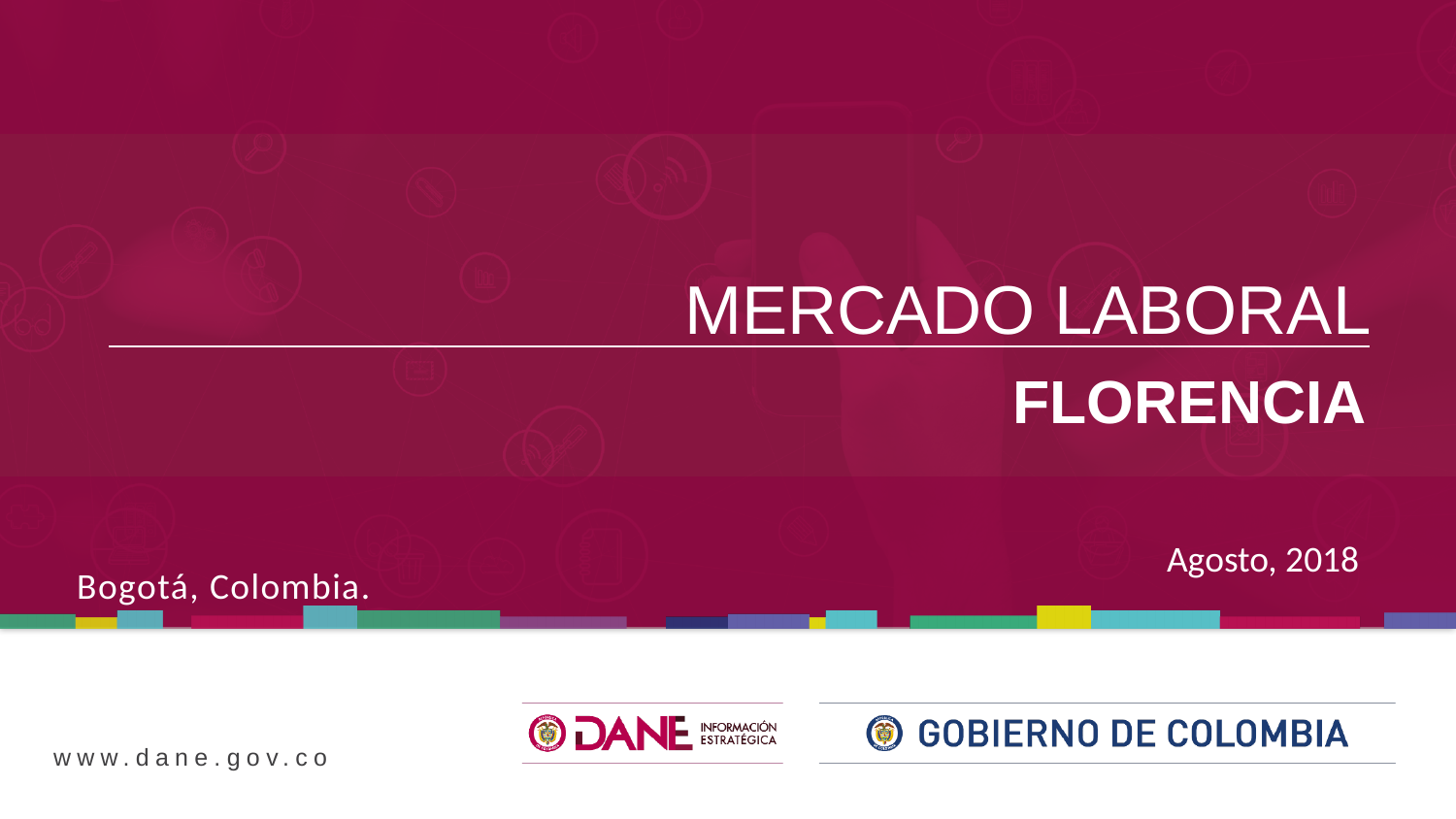

MERCADO LABORAL
FLORENCIA
Agosto, 2018
Bogotá, Colombia.